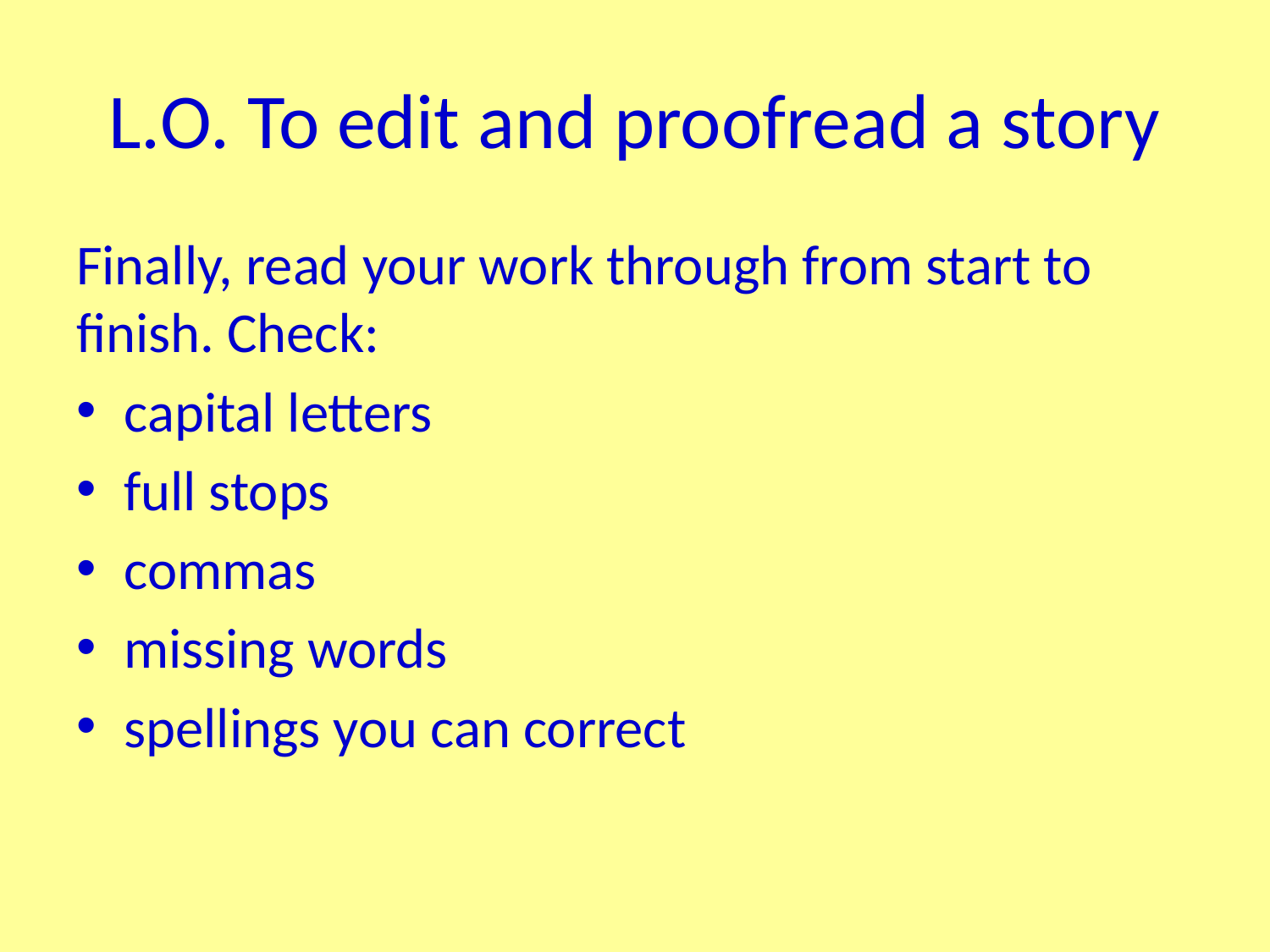

# L.O. To edit and proofread a story
Finally, read your work through from start to finish. Check:
capital letters
full stops
commas
missing words
spellings you can correct